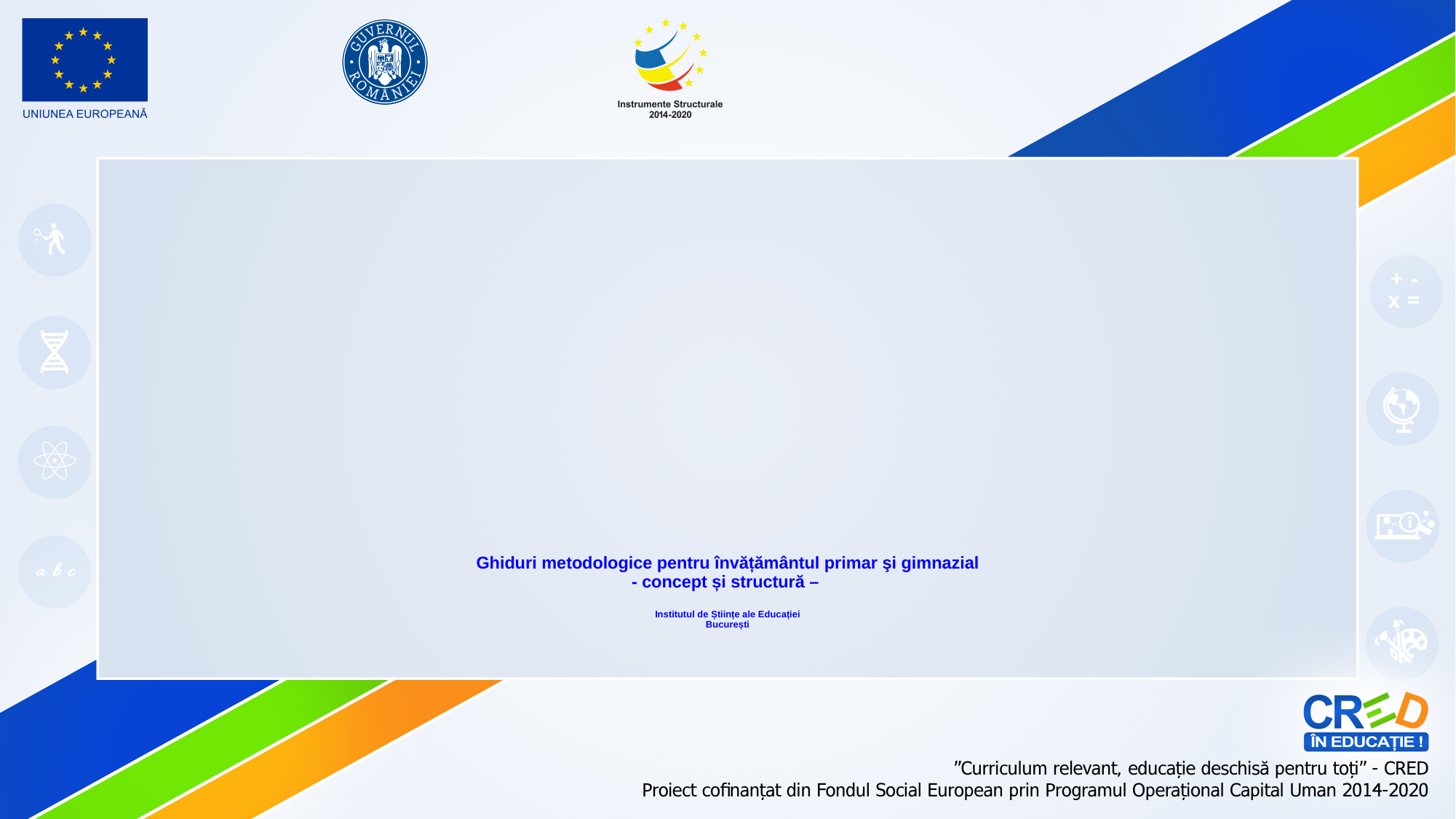

# Ghiduri metodologice pentru învățământul primar şi gimnazial - concept și structură – Institutul de Științe ale Educației București
”Curriculum relevant, educație deschisă pentru toți” - CRED
Proiect cofinanțat din Fondul Social European prin Programul Operațional Capital Uman 2014-2020